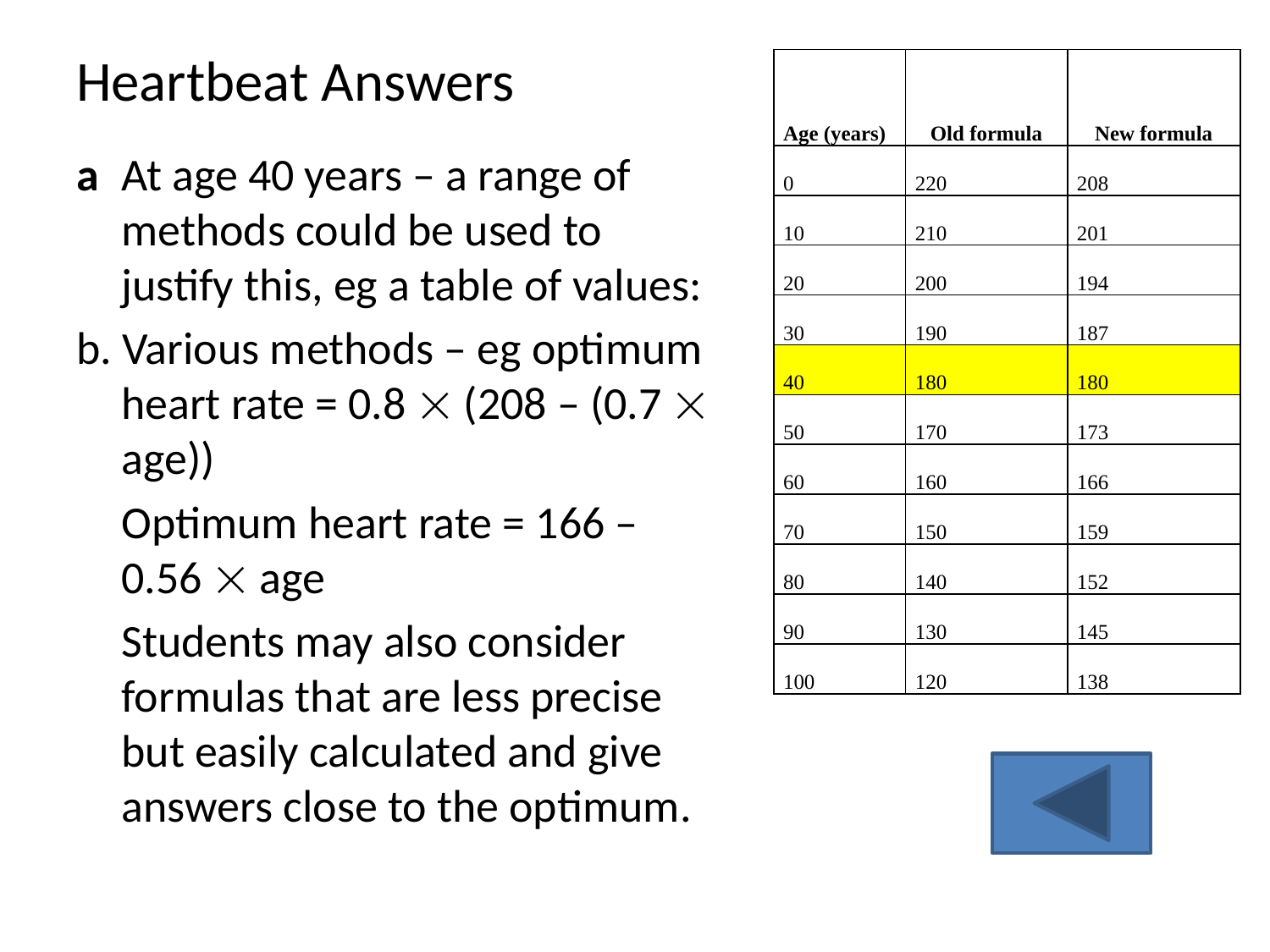

# Heartbeat Answers
| Age (years) | Old formula | New formula |
| --- | --- | --- |
| 0 | 220 | 208 |
| 10 | 210 | 201 |
| 20 | 200 | 194 |
| 30 | 190 | 187 |
| 40 | 180 | 180 |
| 50 | 170 | 173 |
| 60 | 160 | 166 |
| 70 | 150 | 159 |
| 80 | 140 | 152 |
| 90 | 130 | 145 |
| 100 | 120 | 138 |
a	At age 40 years – a range of methods could be used to justify this, eg a table of values:
b. Various methods – eg optimum heart rate = 0.8 × (208 – (0.7 × age))
	Optimum heart rate = 166 – 0.56 × age
		Students may also consider formulas that are less precise but easily calculated and give answers close to the optimum.